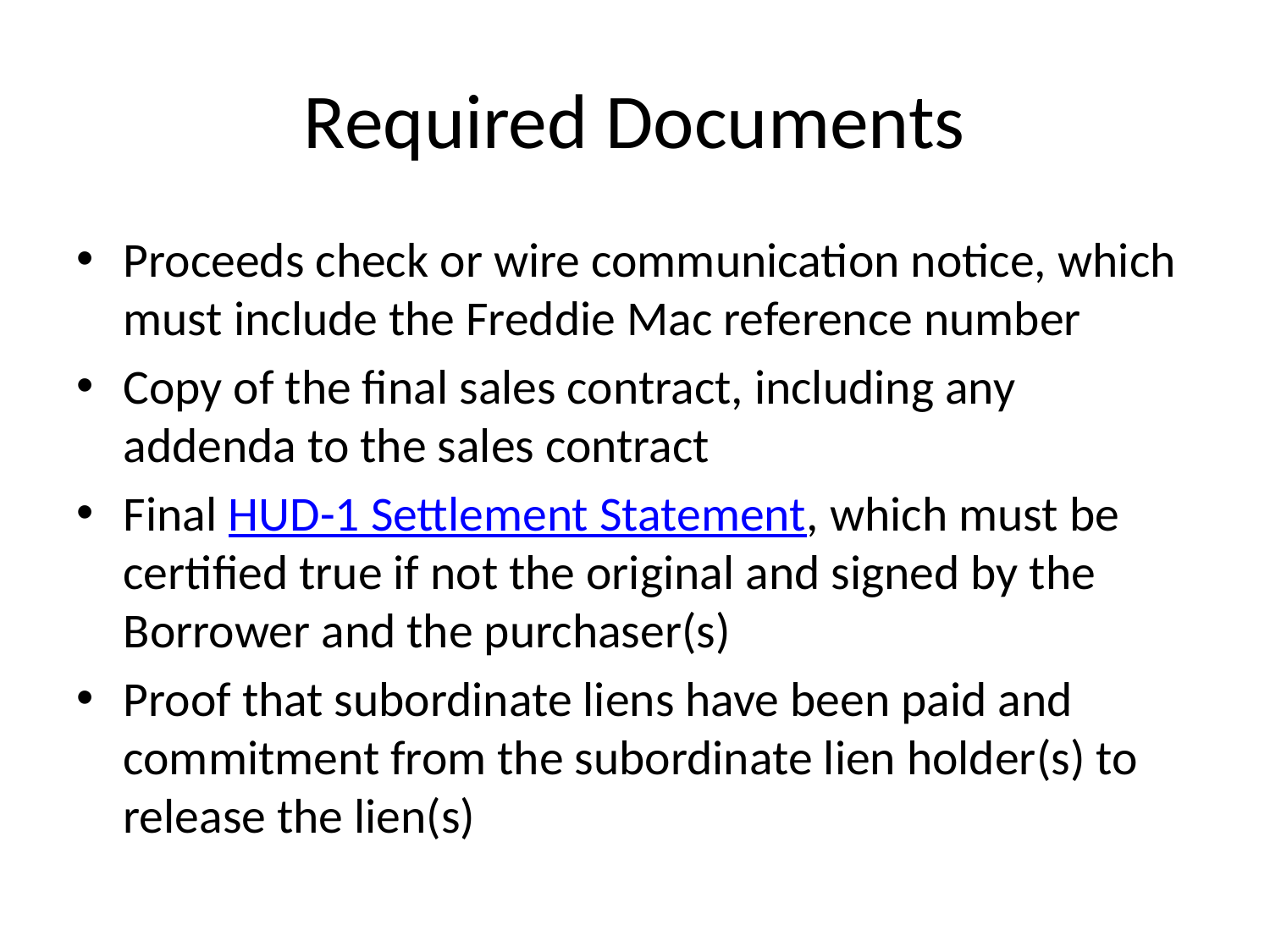

# Required Documents
Proceeds check or wire communication notice, which must include the Freddie Mac reference number
Copy of the final sales contract, including any addenda to the sales contract
Final HUD-1 Settlement Statement, which must be certified true if not the original and signed by the Borrower and the purchaser(s)
Proof that subordinate liens have been paid and commitment from the subordinate lien holder(s) to release the lien(s)